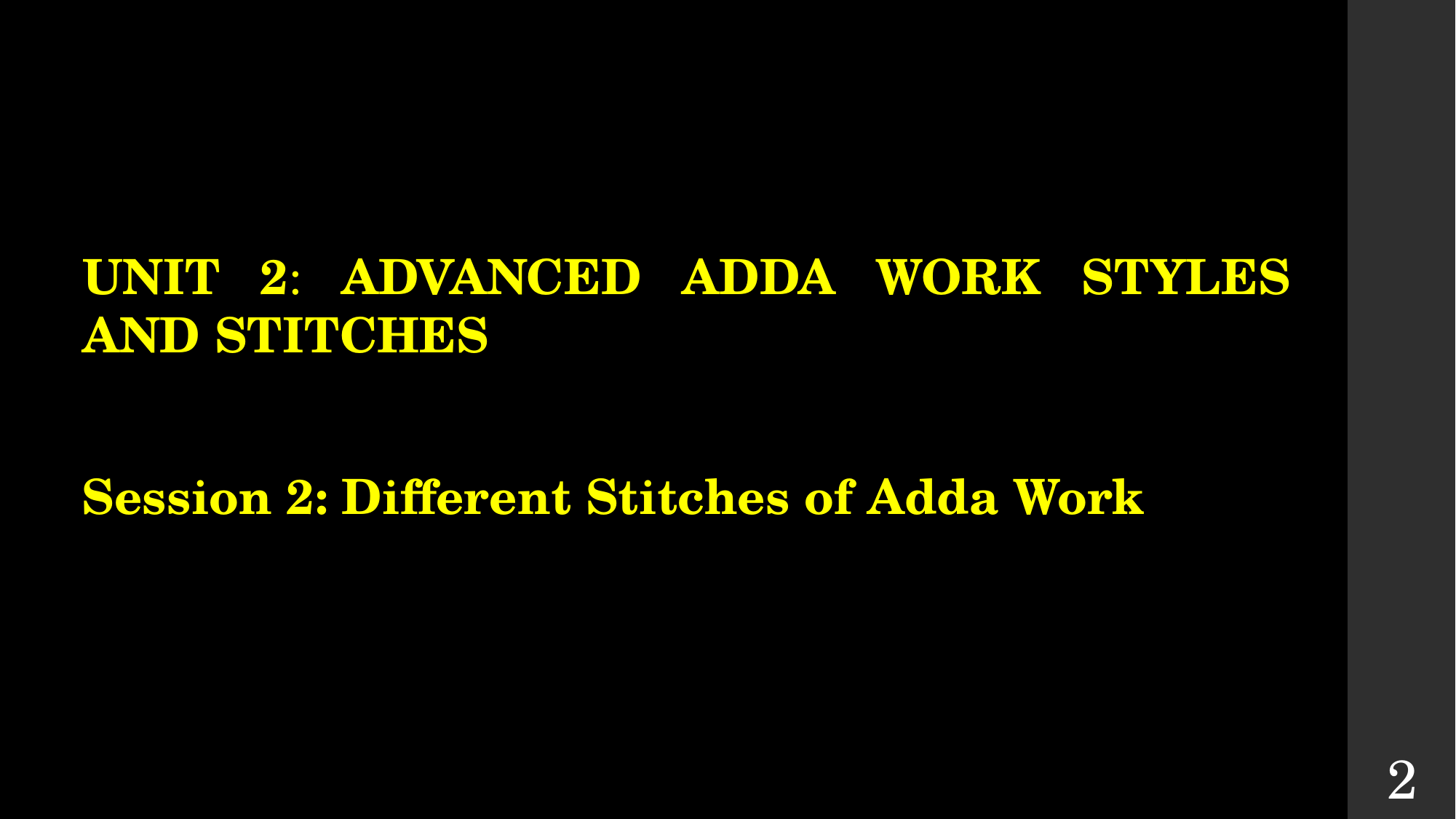

UNIT 2: ADVANCED ADDA WORK STYLES AND STITCHES

Session 2: Different Stitches of Adda Work
2